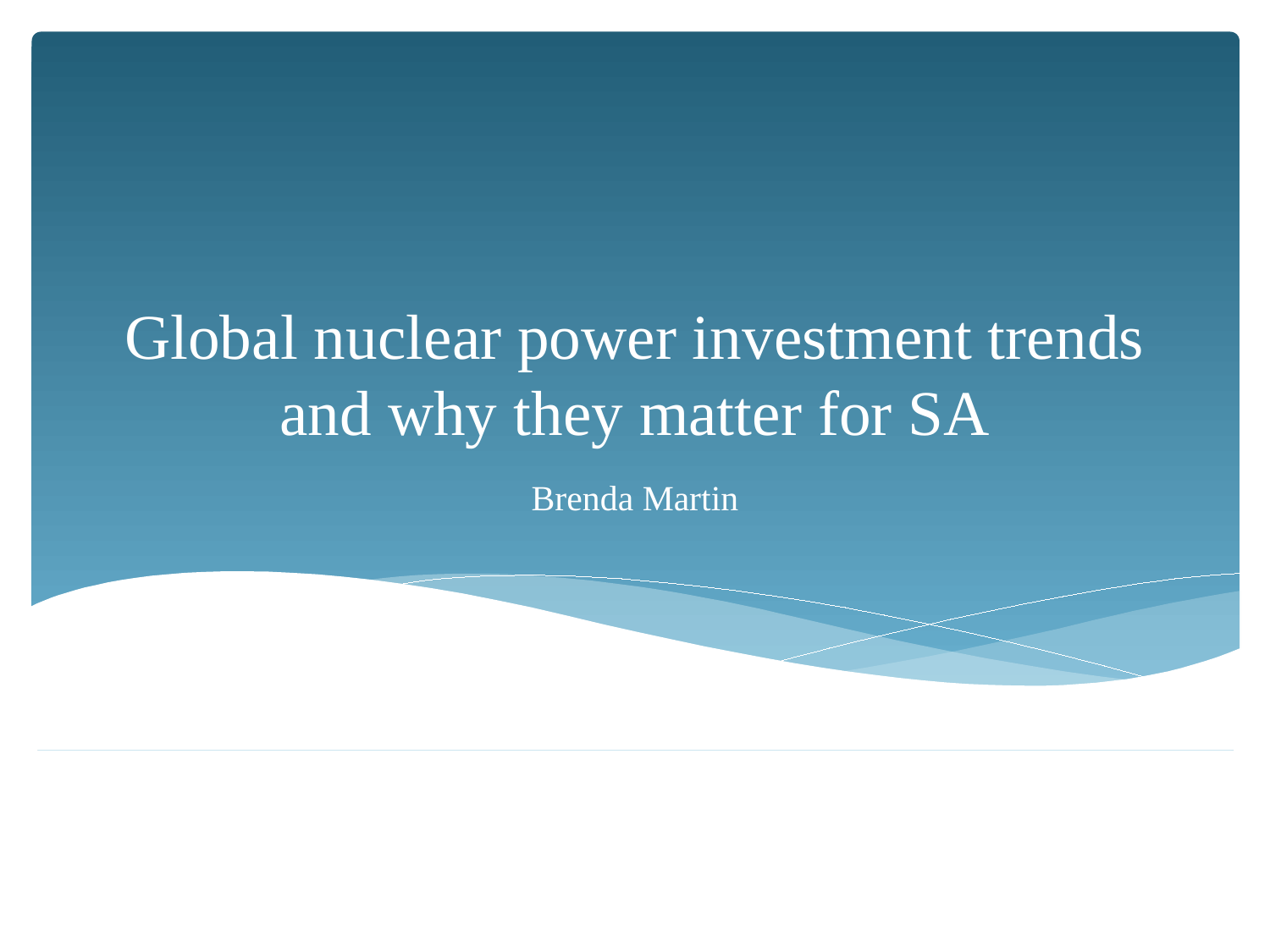

# Global nuclear power investment trends and why they matter for SA
Brenda Martin